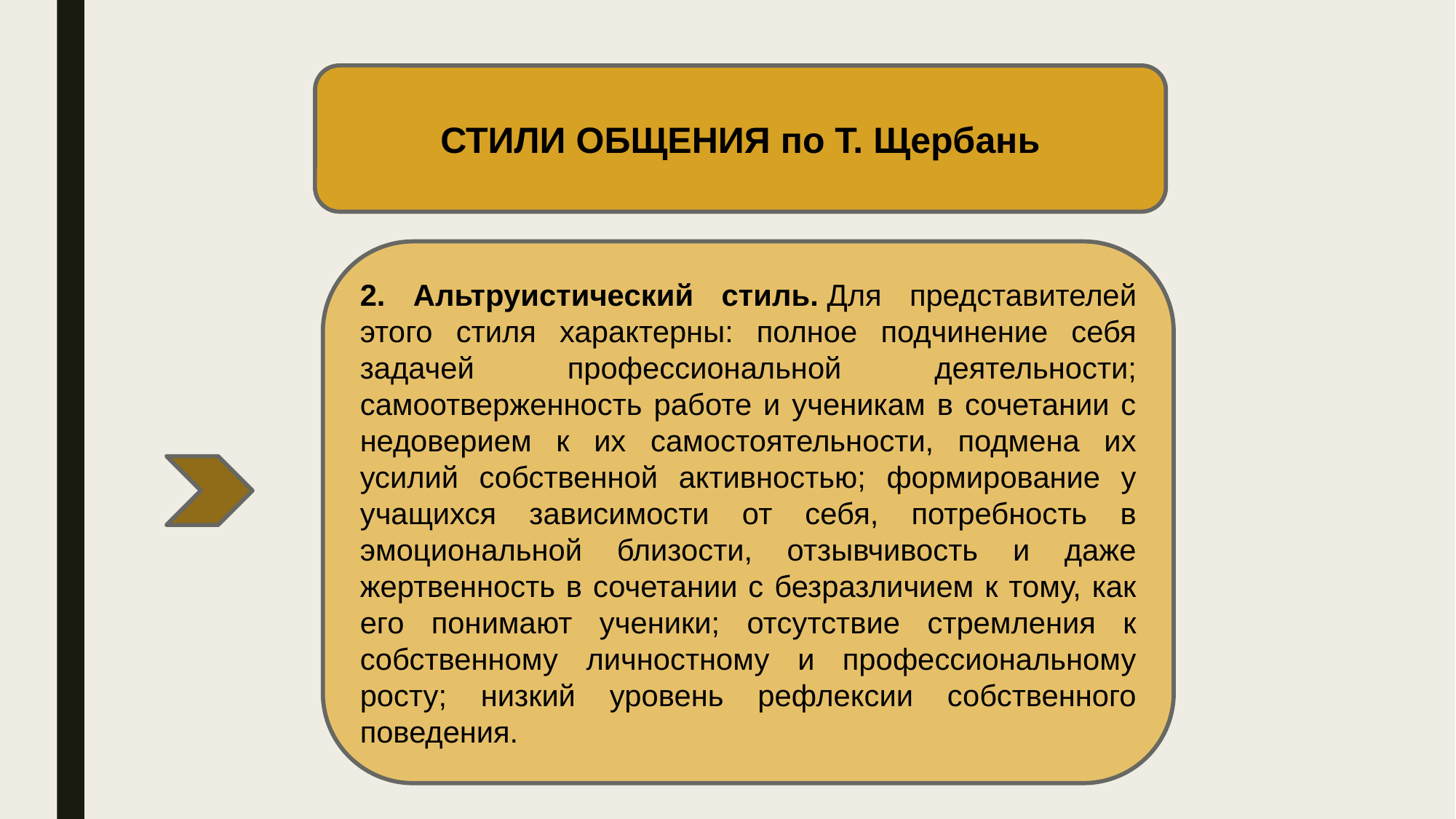

СТИЛИ ОБЩЕНИЯ по Т. Щербань
2. Альтруистический стиль. Для представителей этого стиля характерны: полное подчинение себя задачей профессиональной деятельности; самоотверженность работе и ученикам в сочетании с недоверием к их самостоятельности, подмена их усилий собственной активностью; формирование у учащихся зависимости от себя, потребность в эмоциональной близости, отзывчивость и даже жертвенность в сочетании с безразличием к тому, как его понимают ученики; отсутствие стремления к собственному личностному и профессиональному росту; низкий уровень рефлексии собственного поведения.